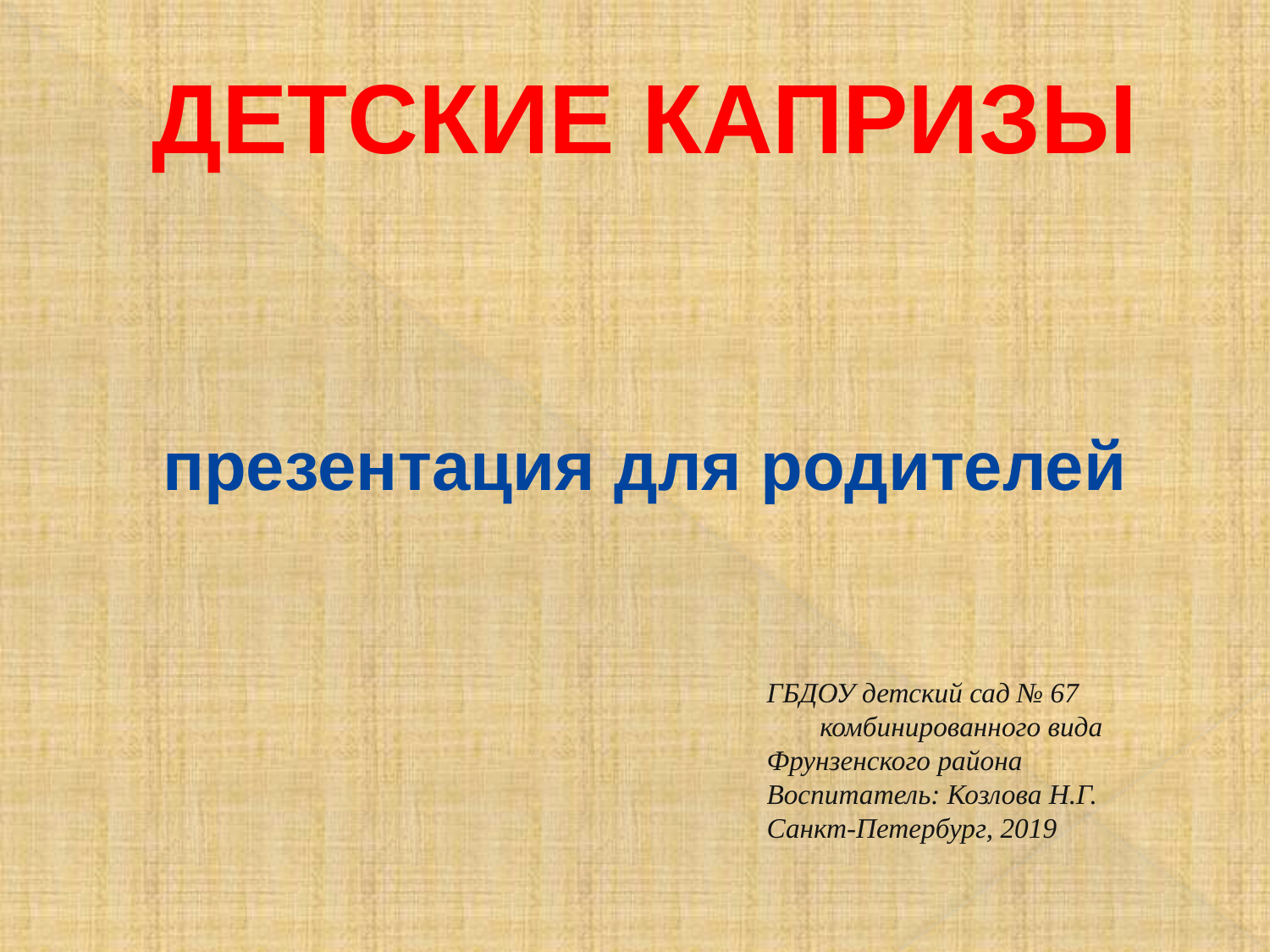

ДЕТСКИЕ КАПРИЗЫ
презентация для родителей

ГБДОУ детский сад № 67 комбинированного вида
Фрунзенского района
Воспитатель: Козлова Н.Г.
Санкт-Петербург, 2019